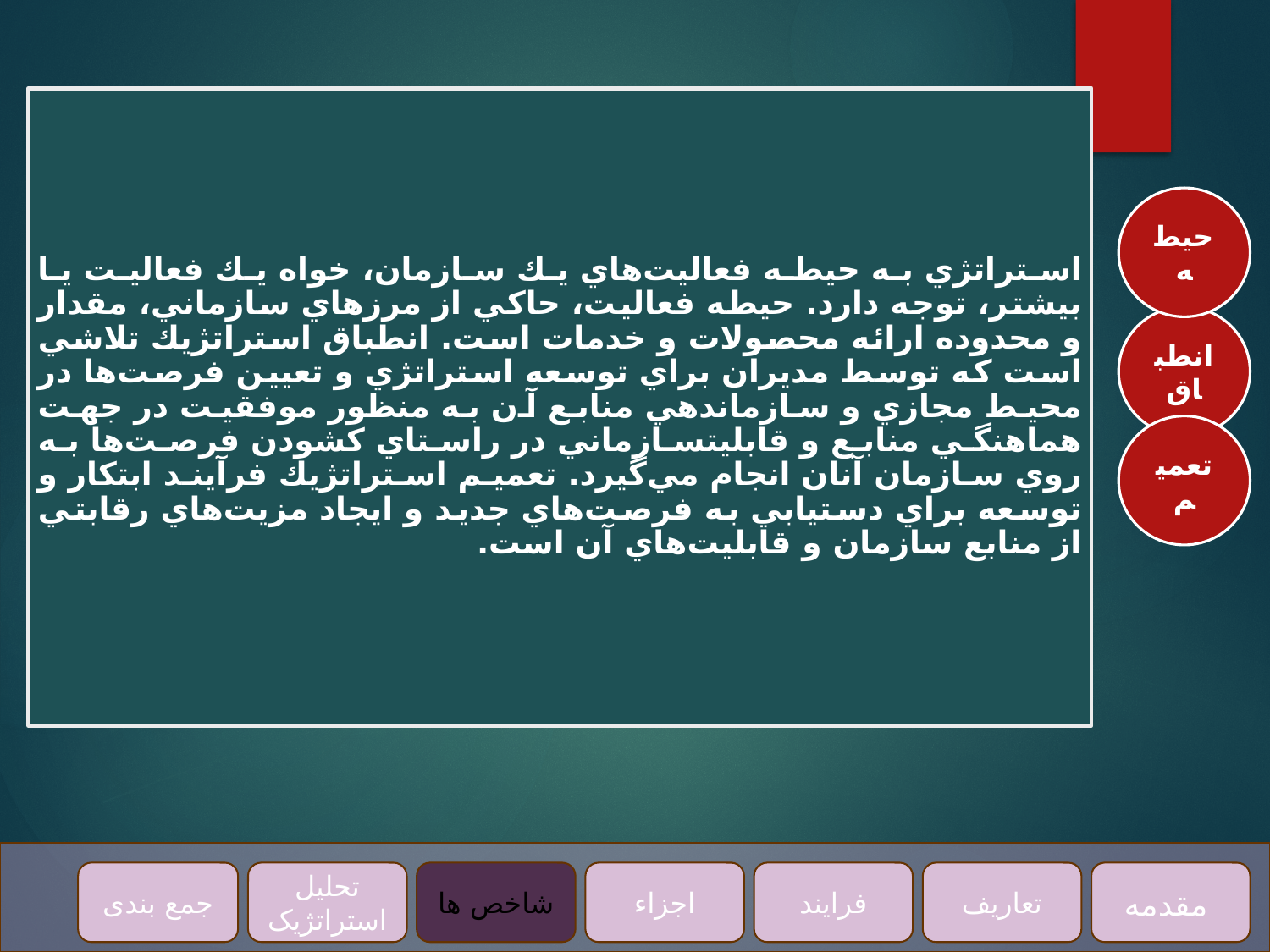

استراتژي به حيطه فعاليت‌هاي يك سازمان، خواه يك فعاليت يا بيشتر، توجه دارد. حيطه فعاليت، حاكي از مرزهاي سازماني، مقدار و محدوده ارائه محصولات و خدمات است. انطباق استراتژيك تلاشي است كه توسط مديران براي توسعه استراتژي و تعيين فرصت‌ها در محيط مجازي و سازماندهي منابع آن به منظور موفقيت در جهت هماهنگي منابع و قابليتسازماني در راستاي كشودن فرصت‌ها به روي سازمان آنان انجام مي‌گيرد. تعميم استراتژيك فرآيند ابتكار و توسعه براي دستيابي به فرصت‌هاي جديد و ايجاد مزيت‌هاي رقابتي از منابع سازمان و قابليت‌هاي آن است.
حیطه

انطباق

تعمیم

جمع بندی
تحلیل استراتژیک
اجزاء
تعاریف

مقدمه
شاخص ها
فرایند